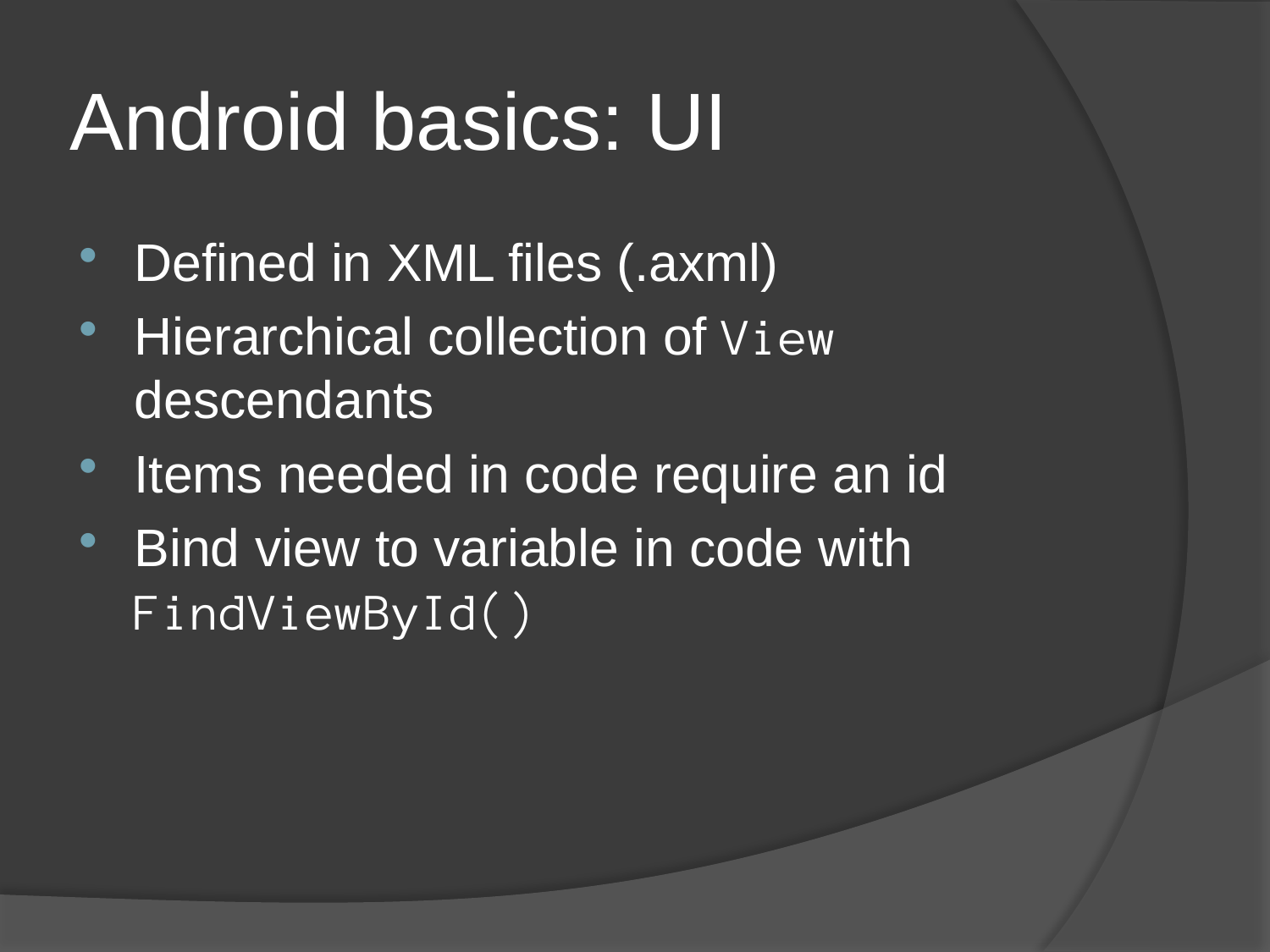

# Android basics: UI
Defined in XML files (.axml)
Hierarchical collection of View descendants
Items needed in code require an id
Bind view to variable in code with FindViewById()